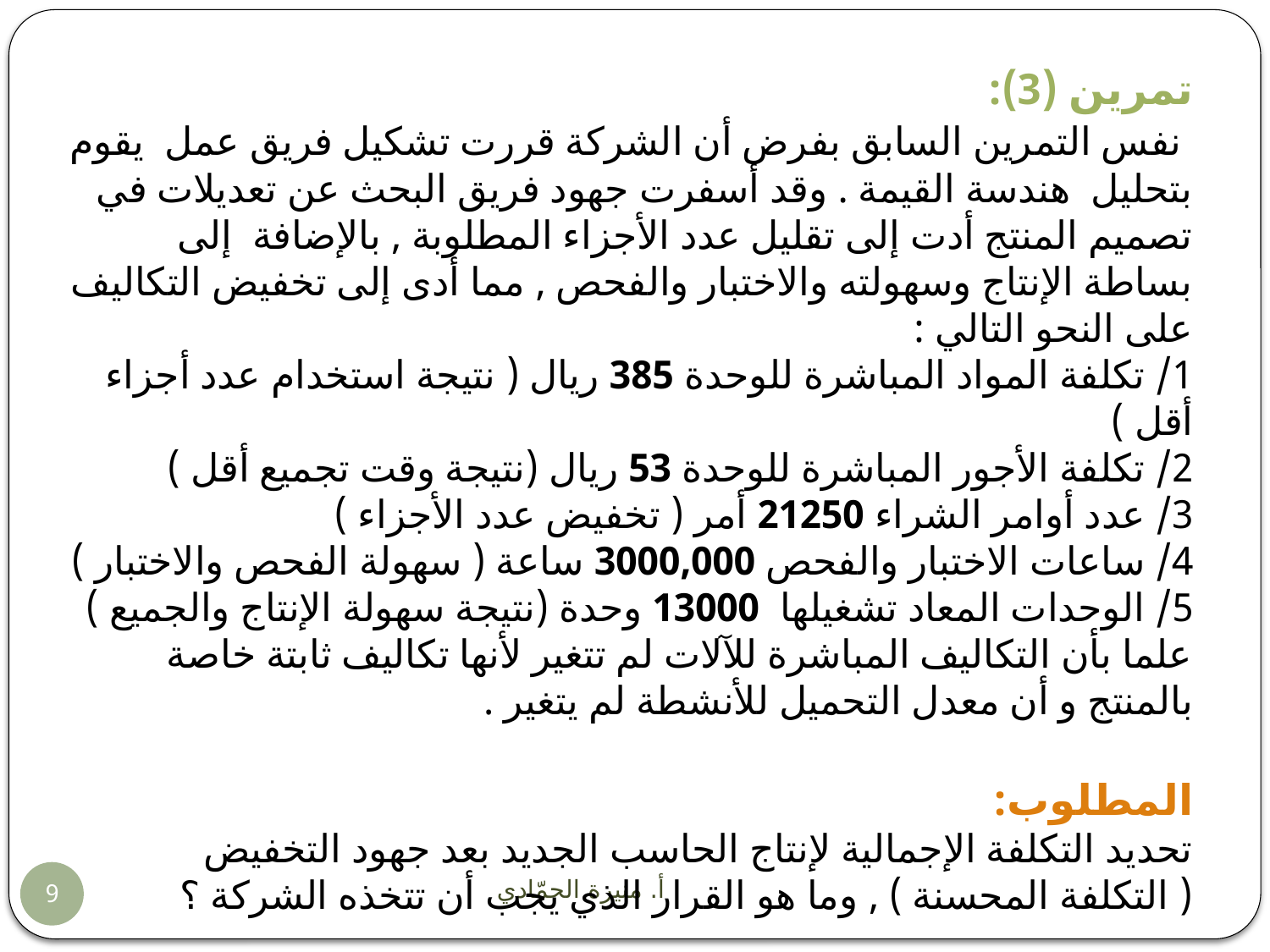

تمرين (3):
 نفس التمرين السابق بفرض أن الشركة قررت تشكيل فريق عمل  يقوم بتحليل  هندسة القيمة . وقد أسفرت جهود فريق البحث عن تعديلات في تصميم المنتج أدت إلى تقليل عدد الأجزاء المطلوبة , بالإضافة  إلى بساطة الإنتاج وسهولته والاختبار والفحص , مما أدى إلى تخفيض التكاليف على النحو التالي :
1/ تكلفة المواد المباشرة للوحدة 385 ريال ( نتيجة استخدام عدد أجزاء أقل )
2/ تكلفة الأجور المباشرة للوحدة 53 ريال (نتيجة وقت تجميع أقل )
3/ عدد أوامر الشراء 21250 أمر ( تخفيض عدد الأجزاء )
4/ ساعات الاختبار والفحص 3000,000 ساعة ( سهولة الفحص والاختبار )
5/ الوحدات المعاد تشغيلها  13000 وحدة (نتيجة سهولة الإنتاج والجميع )
علما بأن التكاليف المباشرة للآلات لم تتغير لأنها تكاليف ثابتة خاصة بالمنتج و أن معدل التحميل للأنشطة لم يتغير .

المطلوب:
تحديد التكلفة الإجمالية لإنتاج الحاسب الجديد بعد جهود التخفيض ( التكلفة المحسنة ) , وما هو القرار الذي يجب أن تتخذه الشركة ؟
أ. منيرة الحمّادي
9